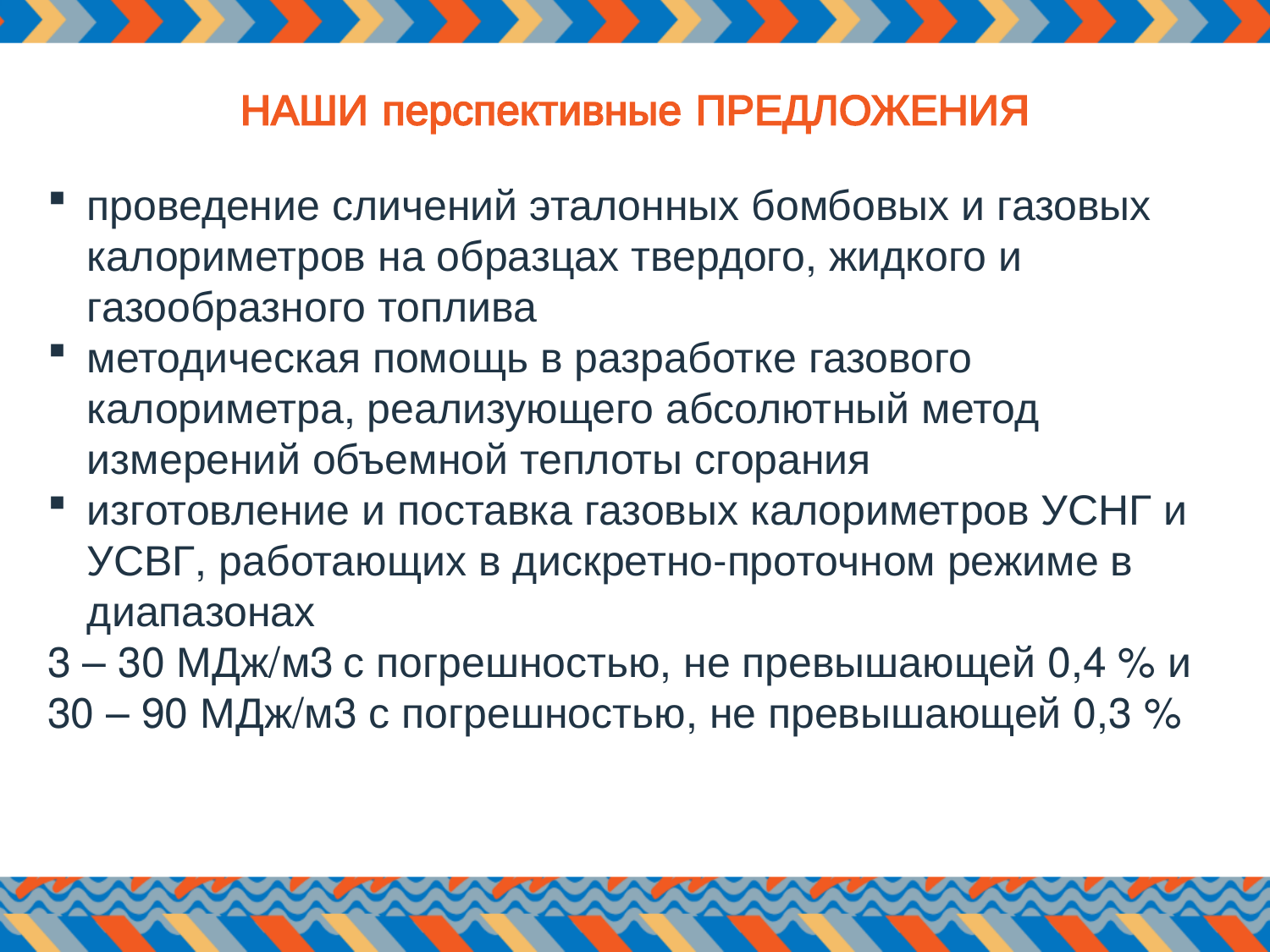

НАШИ перспективные ПРЕДЛОЖЕНИЯ
проведение сличений эталонных бомбовых и газовых калориметров на образцах твердого, жидкого и газообразного топлива
методическая помощь в разработке газового калориметра, реализующего абсолютный метод измерений объемной теплоты сгорания
изготовление и поставка газовых калориметров УСНГ и УСВГ, работающих в дискретно-проточном режиме в диапазонах
3 – 30 МДж/м3 с погрешностью, не превышающей 0,4 % и
30 – 90 МДж/м3 с погрешностью, не превышающей 0,3 %